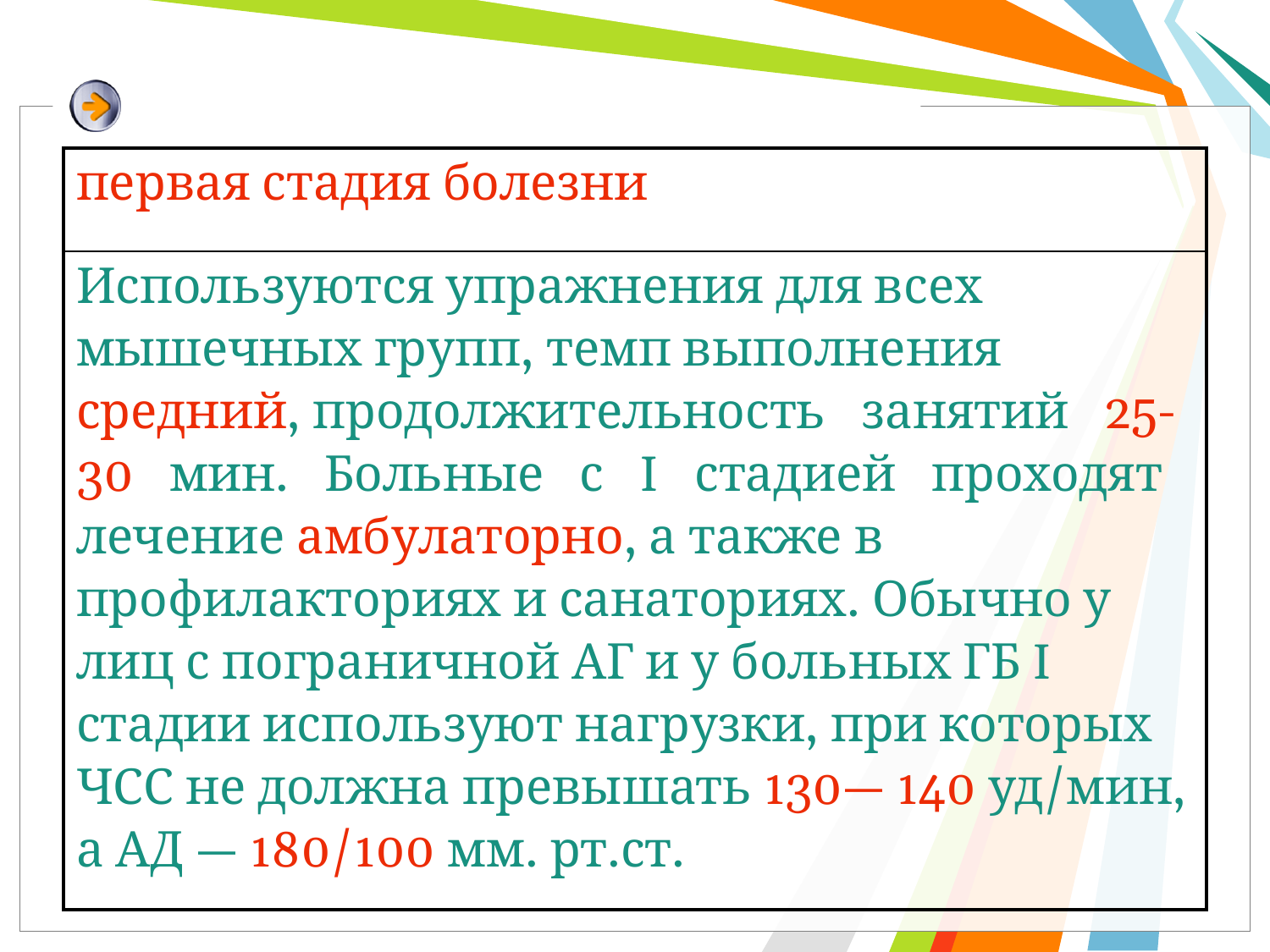

#
| первая стадия болезни |
| --- |
| Используются упражнения для всех мышечных групп, темп выполнения средний, продолжительность занятий 25-30 мин. Больные с I стадией проходят лечение амбулаторно, а также в профилакториях и санаториях. Обычно у лиц с пограничной АГ и у больных ГБ I стадии используют нагрузки, при которых ЧСС не должна превышать 130— 140 уд/мин, а АД — 180/100 мм. рт.ст. |